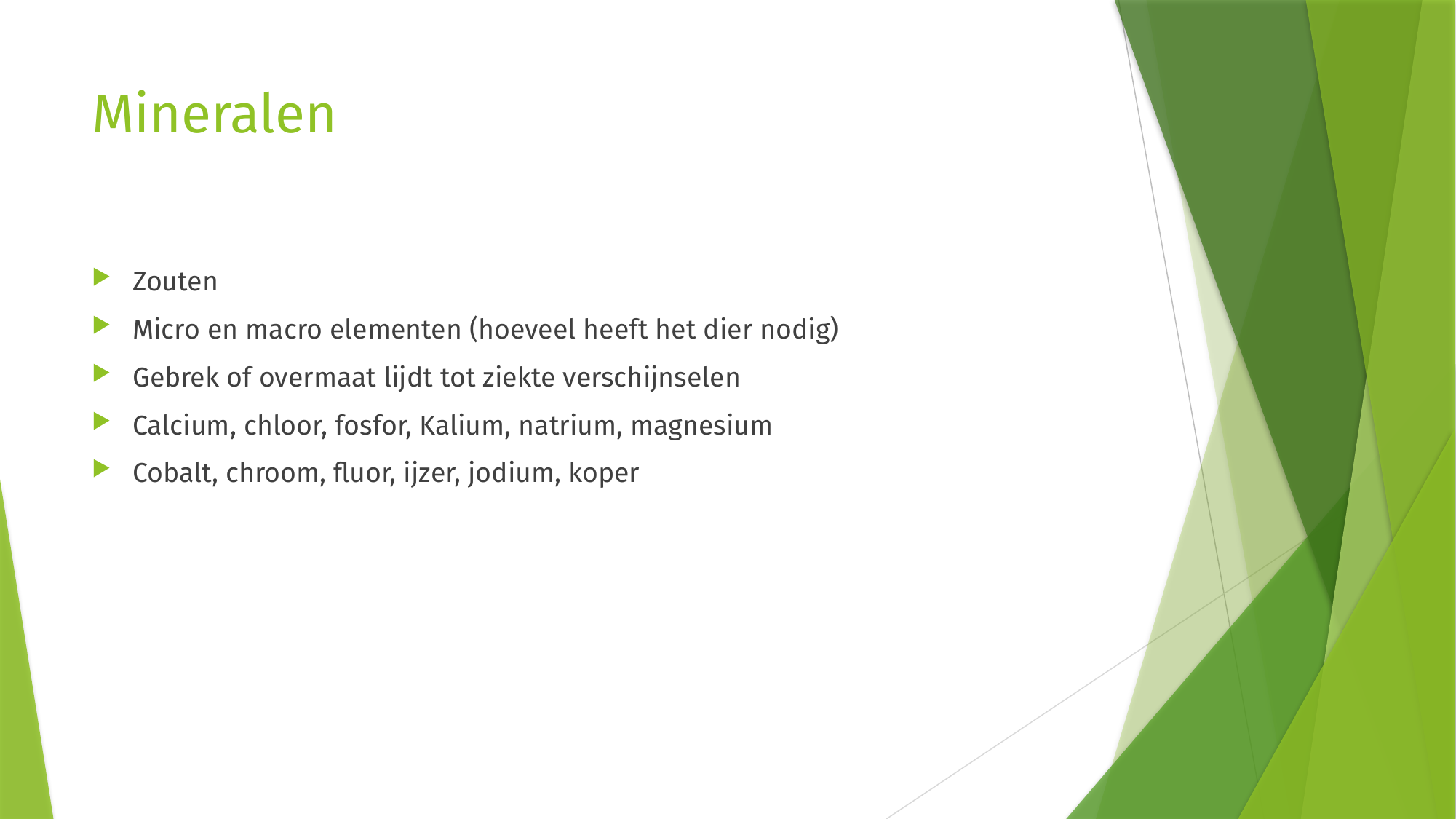

# Mineralen
Zouten
Micro en macro elementen (hoeveel heeft het dier nodig)
Gebrek of overmaat lijdt tot ziekte verschijnselen
Calcium, chloor, fosfor, Kalium, natrium, magnesium
Cobalt, chroom, fluor, ijzer, jodium, koper